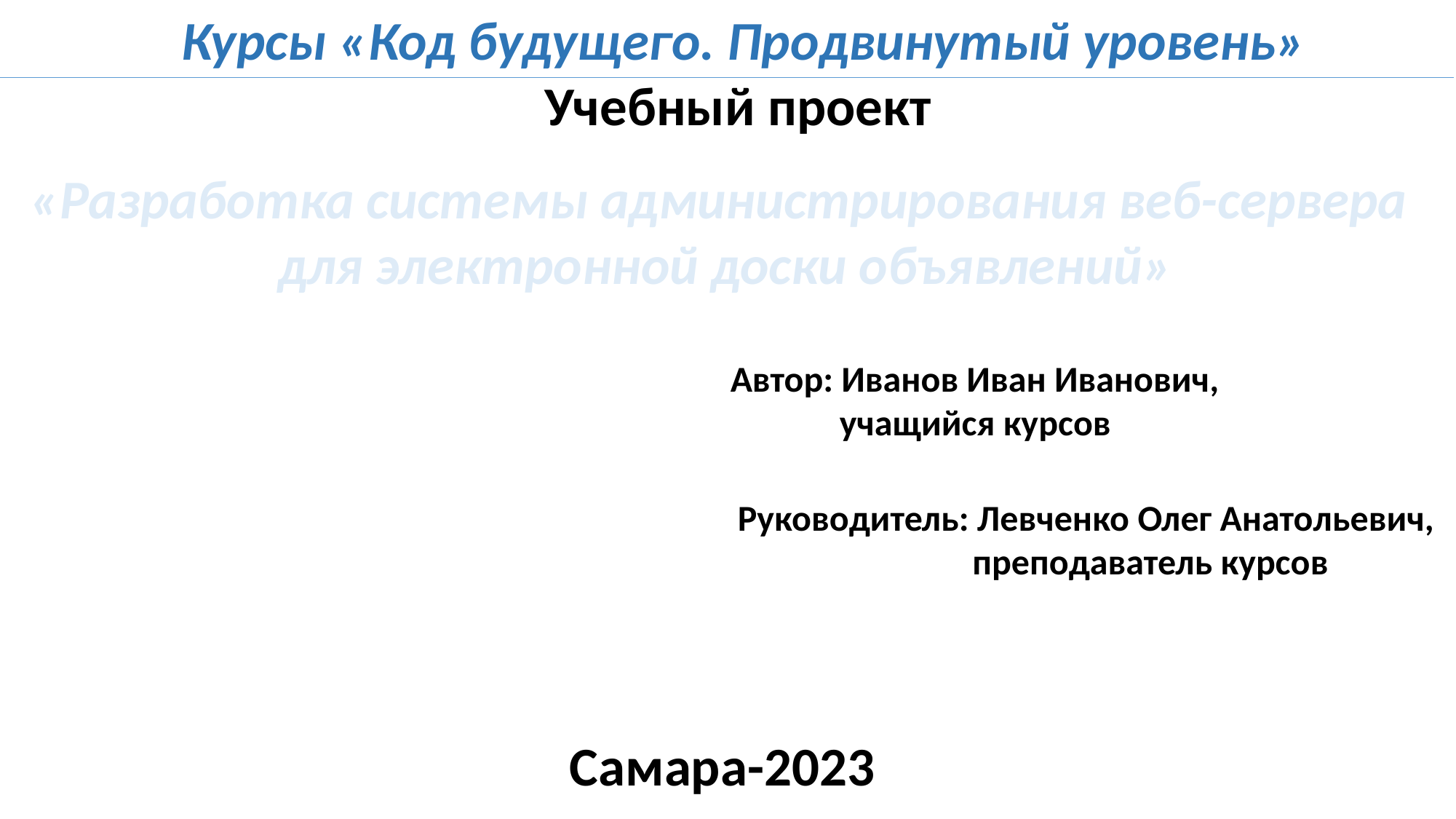

Курсы «Код будущего. Продвинутый уровень»
Учебный проект
«Разработка системы администрирования веб-сервера
для электронной доски объявлений»
Автор: Иванов Иван Иванович,
	учащийся курсов
Руководитель: Левченко Олег Анатольевич,
		  преподаватель курсов
 Самара-2023